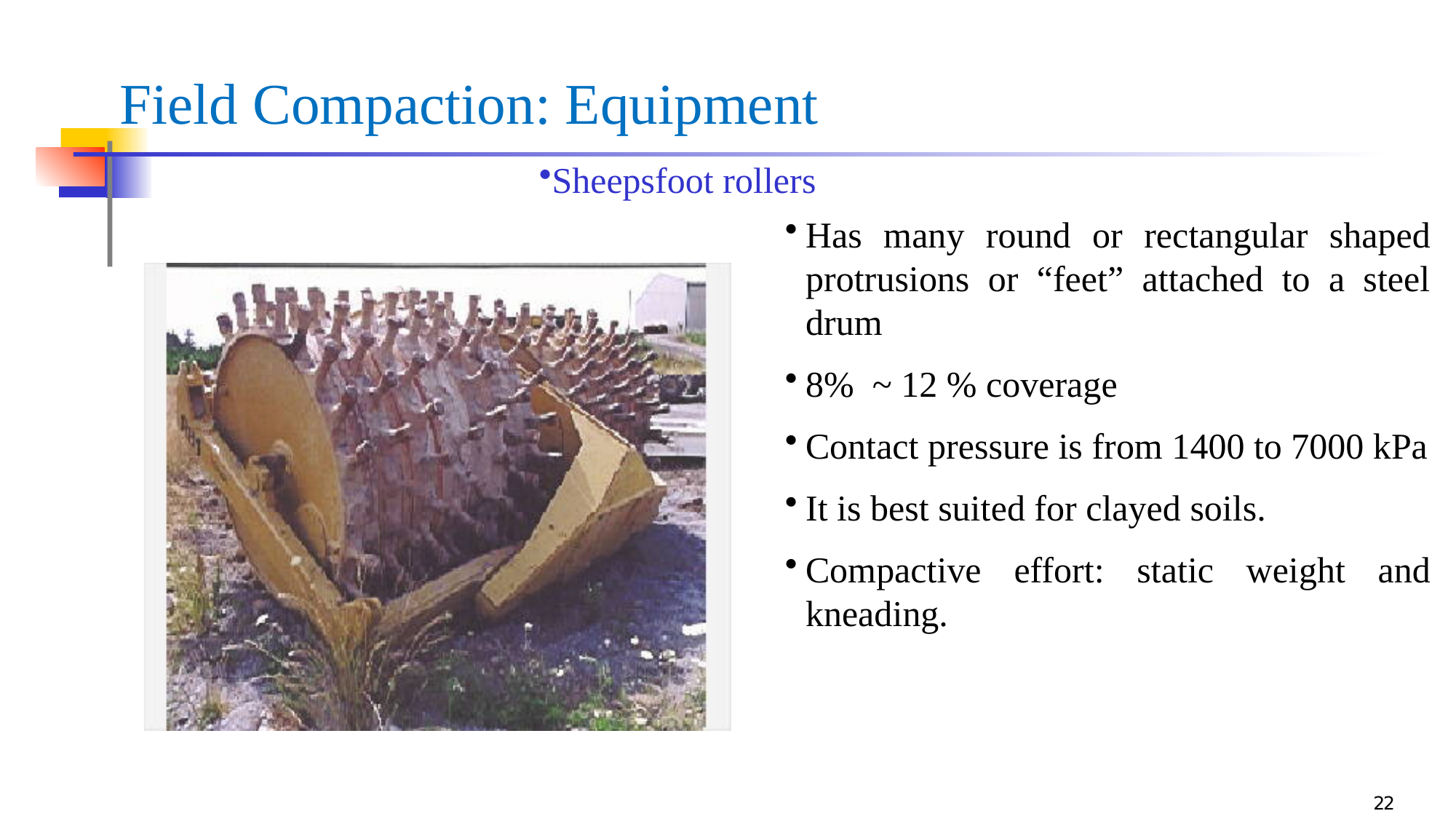

# Field Compaction: Equipment
Sheepsfoot rollers
Has many round or rectangular shaped protrusions or “feet” attached to a steel drum
8%  ~ 12 % coverage
Contact pressure is from 1400 to 7000 kPa
It is best suited for clayed soils.
Compactive effort: static weight and kneading.